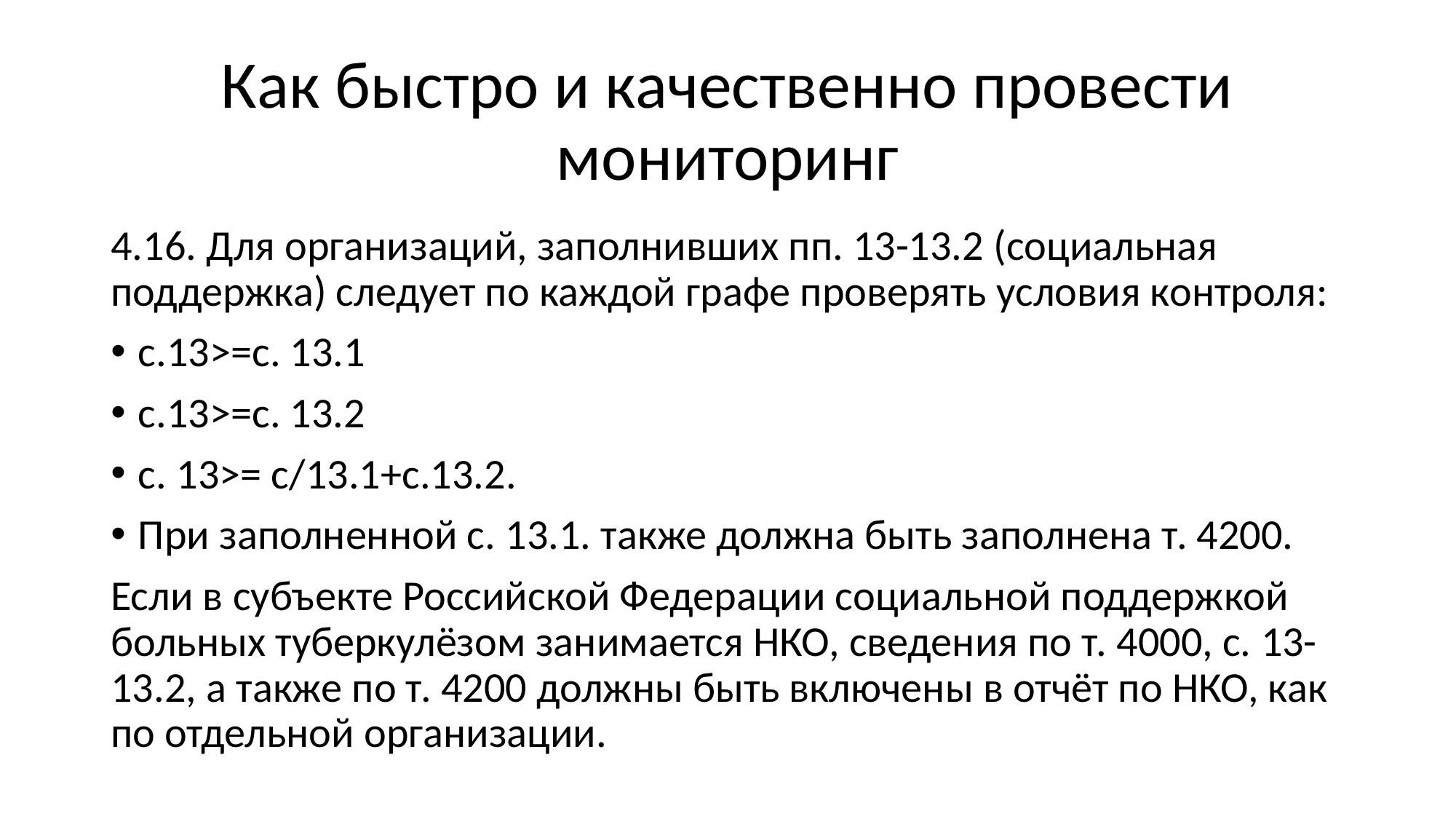

# Как быстро и качественно провести мониторинг
4.16. Для организаций, заполнивших пп. 13-13.2 (социальная поддержка) следует по каждой графе проверять условия контроля:
с.13>=с. 13.1
с.13>=с. 13.2
с. 13>= c/13.1+с.13.2.
При заполненной с. 13.1. также должна быть заполнена т. 4200.
Если в субъекте Российской Федерации социальной поддержкой больных туберкулёзом занимается НКО, сведения по т. 4000, с. 13-13.2, а также по т. 4200 должны быть включены в отчёт по НКО, как по отдельной организации.